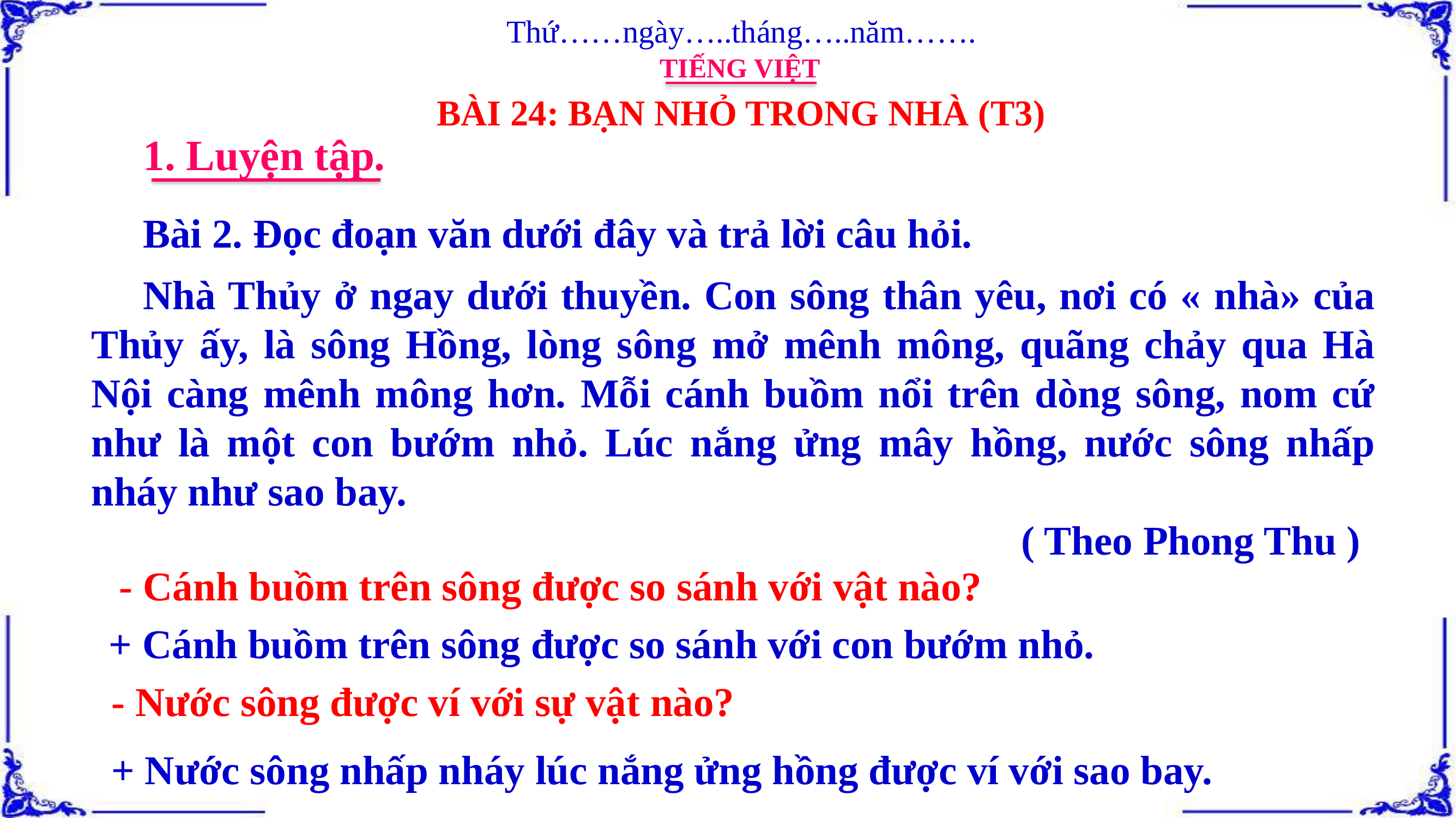

Thứ……ngày…..tháng…..năm…….
TIẾNG VIỆT
BÀI 24: BẠN NHỎ TRONG NHÀ (T3)
1. Luyện tập.
Bài 2. Đọc đoạn văn dưới đây và trả lời câu hỏi.
    Nhà Thủy ở ngay dưới thuyền. Con sông thân yêu, nơi có « nhà» của Thủy ấy, là sông Hồng, lòng sông mở mênh mông, quãng chảy qua Hà Nội càng mênh mông hơn. Mỗi cánh buồm nổi trên dòng sông, nom cứ như là một con bướm nhỏ. Lúc nắng ửng mây hồng, nước sông nhấp nháy như sao bay.
                                                                                           ( Theo Phong Thu )
- Cánh buồm trên sông được so sánh với vật nào?
+ Cánh buồm trên sông được so sánh với con bướm nhỏ.
- Nước sông được ví với sự vật nào?
+ Nước sông nhấp nháy lúc nắng ửng hồng được ví với sao bay.